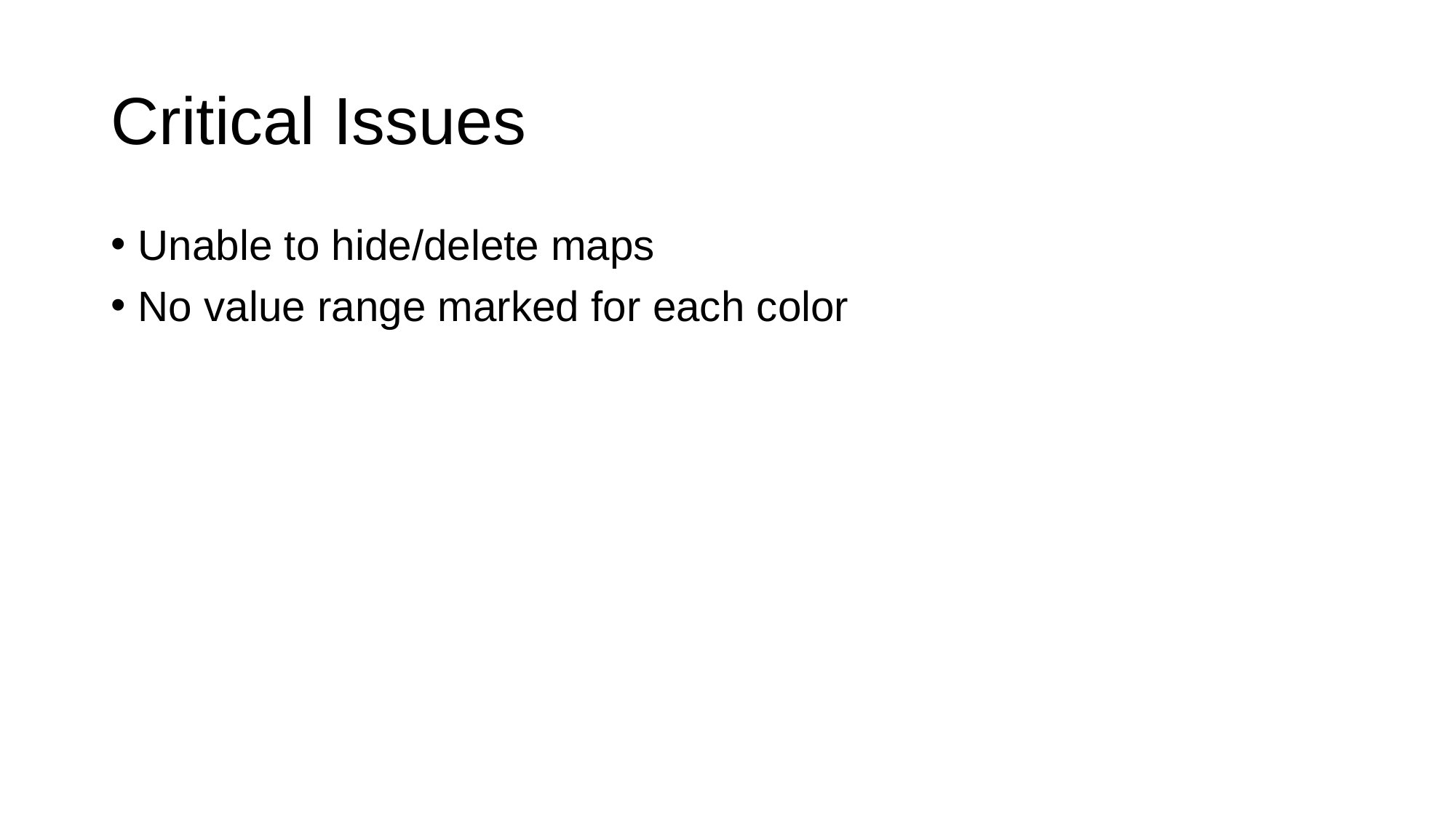

# Critical Issues
Unable to hide/delete maps
No value range marked for each color